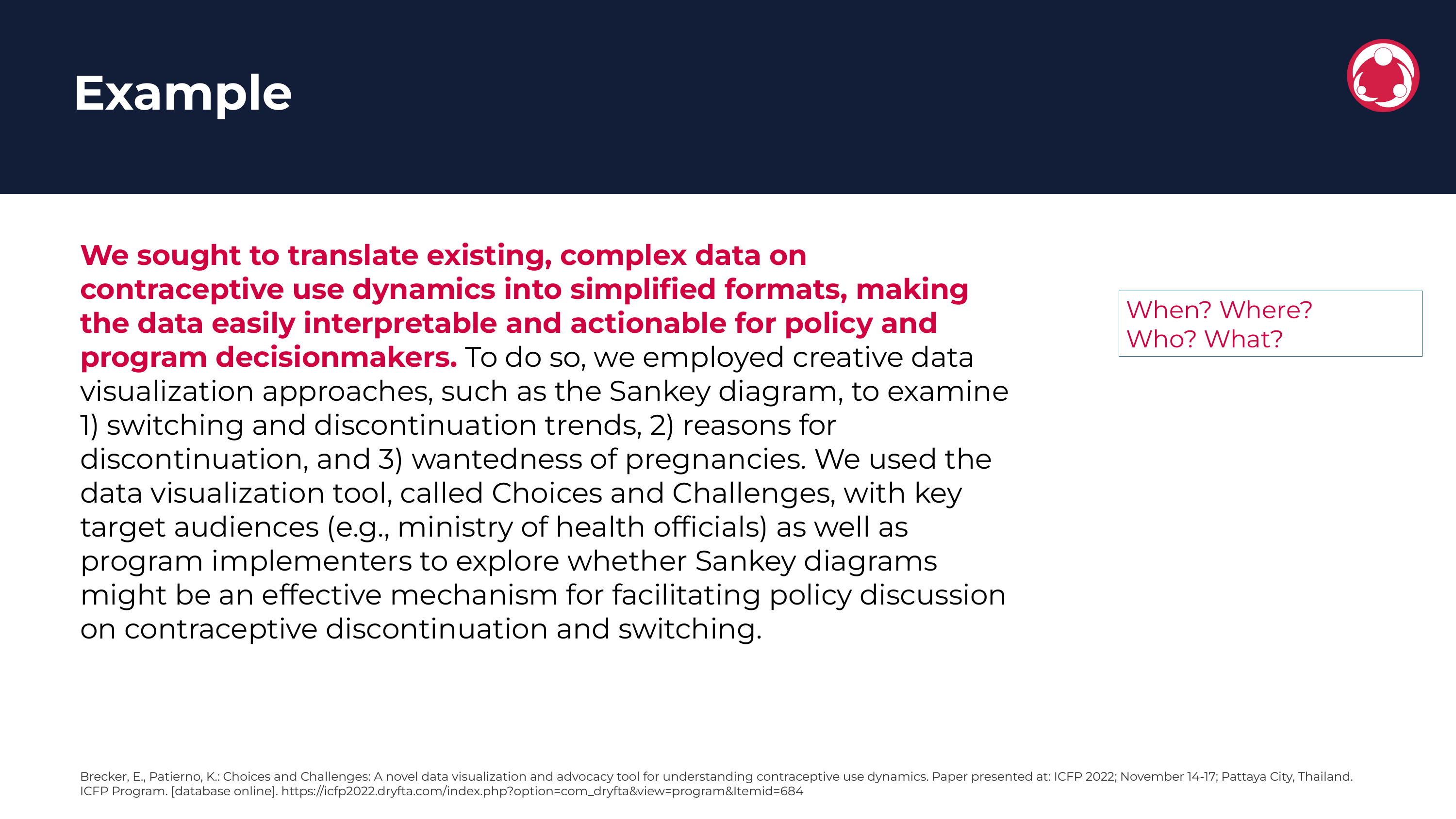

Example
We sought to translate existing, complex data on contraceptive use dynamics into simplified formats, making the data easily interpretable and actionable for policy and program decisionmakers. To do so, we employed creative data visualization approaches, such as the Sankey diagram, to examine 1) switching and discontinuation trends, 2) reasons for discontinuation, and 3) wantedness of pregnancies. We used the data visualization tool, called Choices and Challenges, with key target audiences (e.g., ministry of health officials) as well as program implementers to explore whether Sankey diagrams might be an effective mechanism for facilitating policy discussion on contraceptive discontinuation and switching.
When? Where?
Who? What?
Brecker, E., Patierno, K.: Choices and Challenges: A novel data visualization and advocacy tool for understanding contraceptive use dynamics. Paper presented at: ICFP 2022; November 14-17; Pattaya City, Thailand. ICFP Program. [database online]. https://icfp2022.dryfta.com/index.php?option=com_dryfta&view=program&Itemid=684